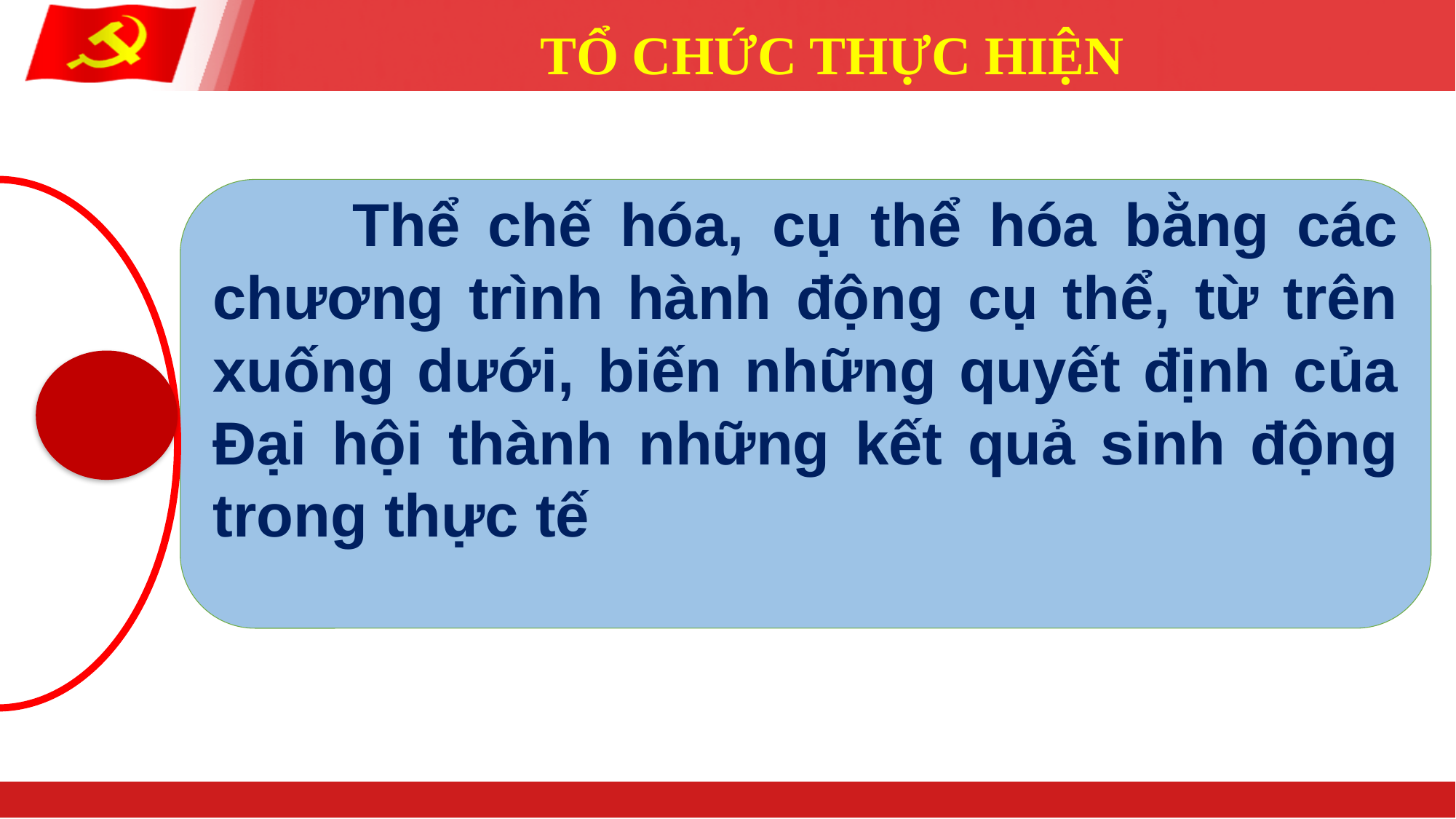

TỔ CHỨC THỰC HIỆN

     Thể chế hóa, cụ thể hóa bằng các chương trình hành động cụ thể, từ trên xuống dưới, biến những quyết định của Đại hội thành những kết quả sinh động trong thực tế